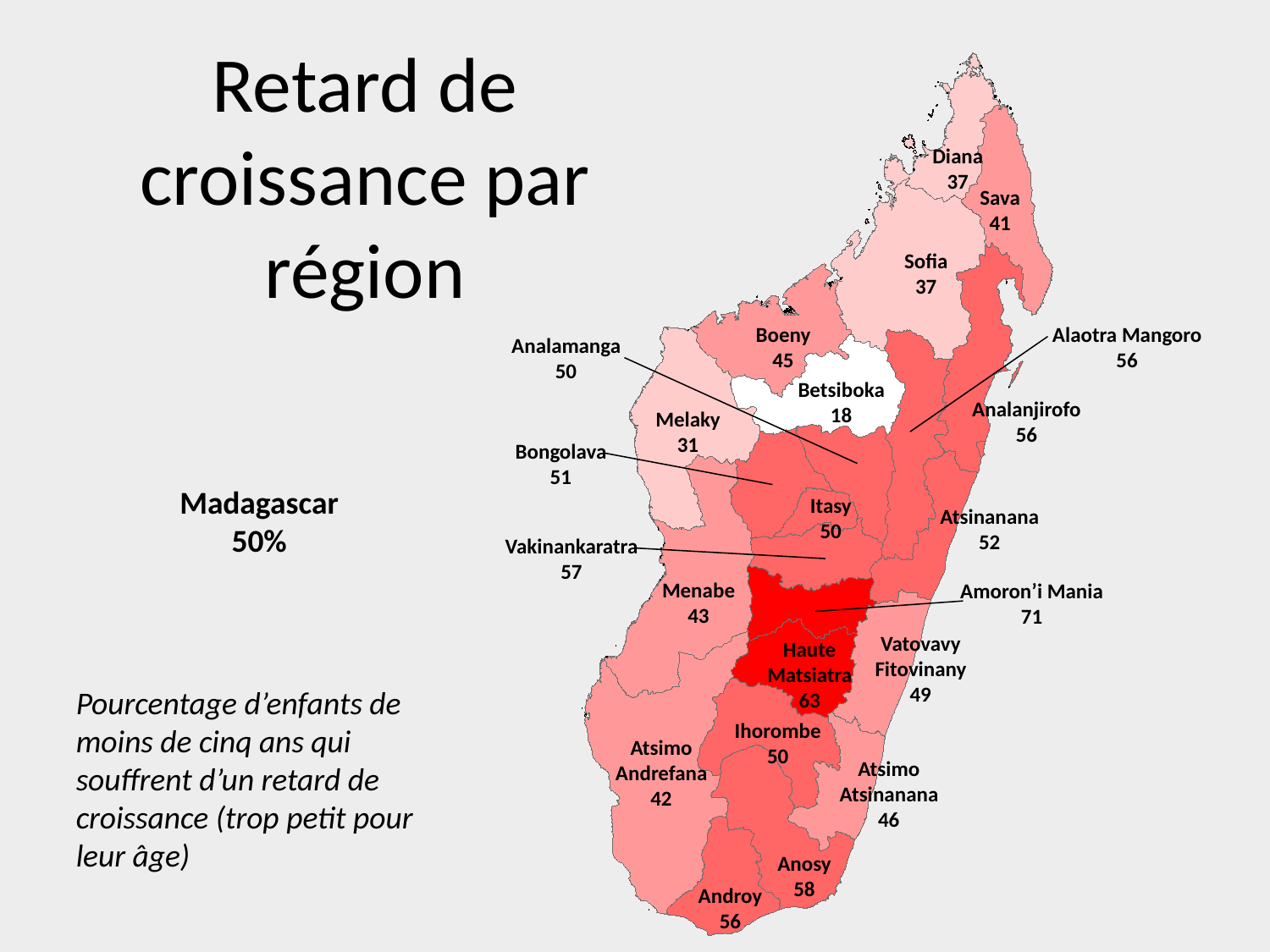

# Retard de croissance par région

Diana
37
Sava
41
Sofia
37
Boeny
45
Alaotra Mangoro
56
Analamanga
50
Betsiboka
18
Analanjirofo
56
Melaky
31
Bongolava
51
Madagascar
50%
Itasy
50
Atsinanana
52
Vakinankaratra
57
Menabe
43
Amoron’i Mania
71
Vatovavy
Fitovinany
49
Haute
Matsiatra
63
Pourcentage d’enfants de moins de cinq ans qui souffrent d’un retard de croissance (trop petit pour leur âge)
Ihorombe
50
Atsimo
Andrefana
42
Atsimo
Atsinanana
46
Anosy
58
Androy
56